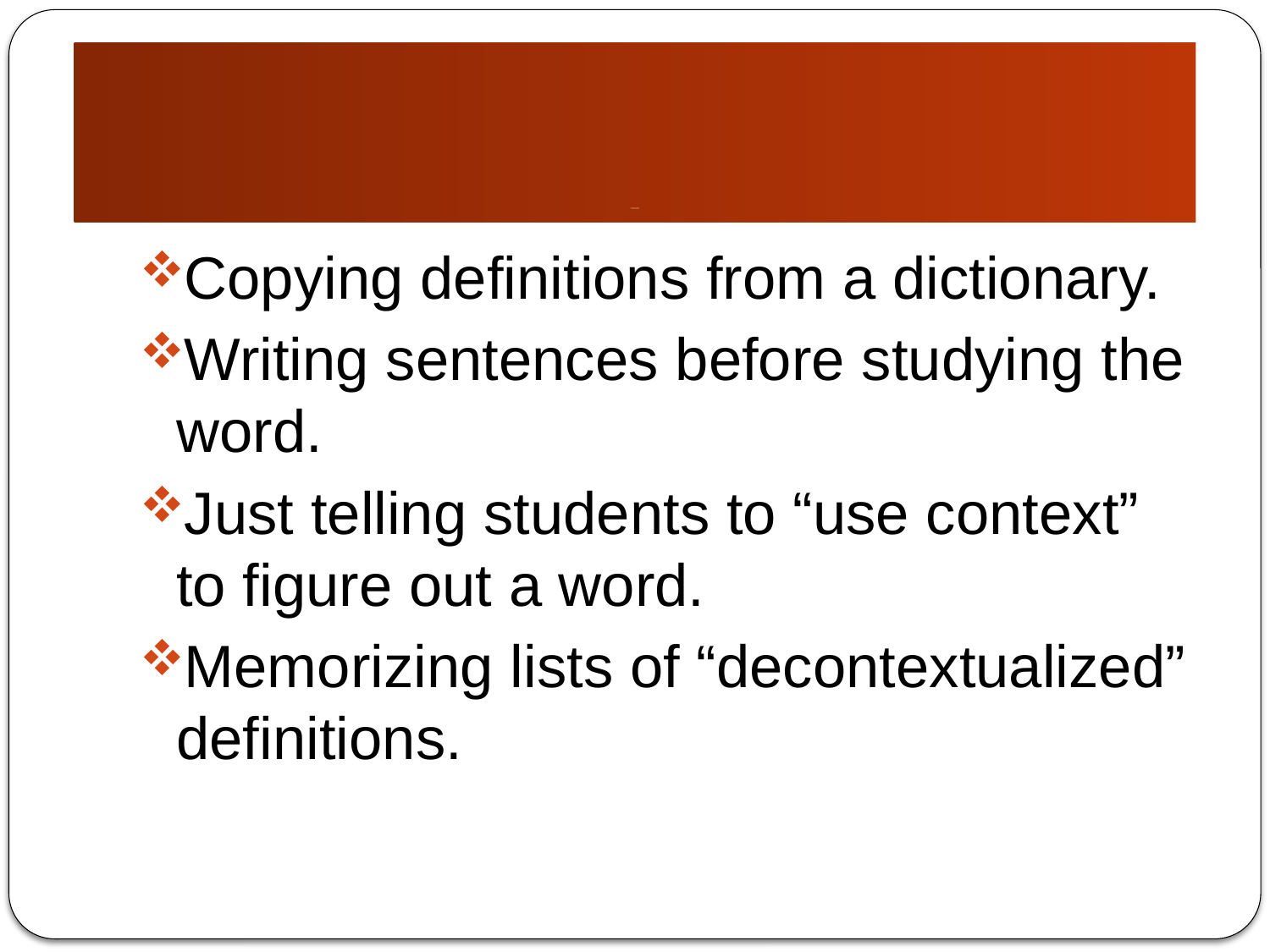

# Less Effective Approaches to Teaching Vocabulary
Copying definitions from a dictionary.
Writing sentences before studying the word.
Just telling students to “use context” to figure out a word.
Memorizing lists of “decontextualized” definitions.